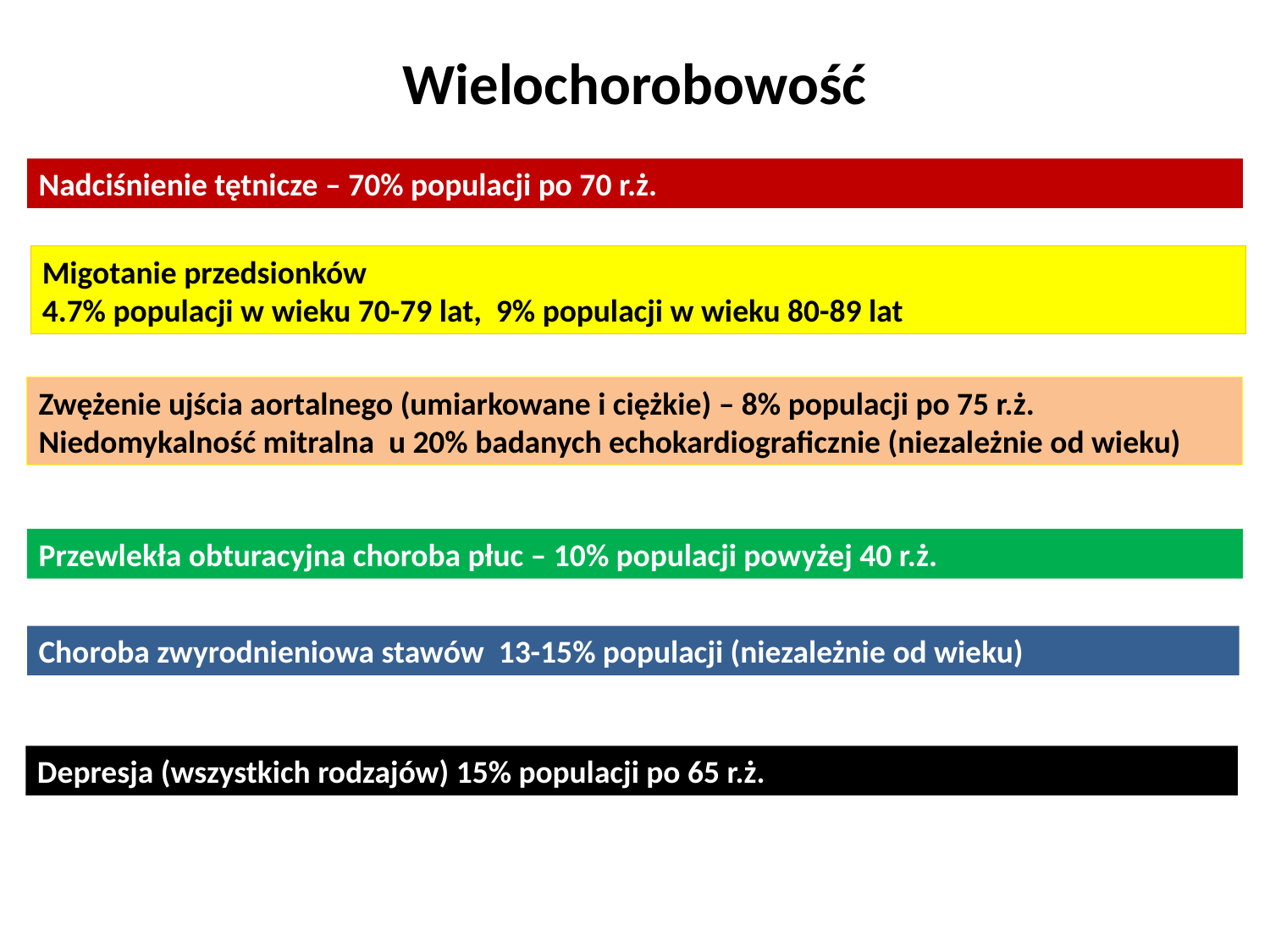

Wielochorobowość
Nadciśnienie tętnicze – 70% populacji po 70 r.ż.
Migotanie przedsionków
4.7% populacji w wieku 70-79 lat,  9% populacji w wieku 80-89 lat
Zwężenie ujścia aortalnego (umiarkowane i ciężkie) – 8% populacji po 75 r.ż.
Niedomykalność mitralna  u 20% badanych echokardiograficznie (niezależnie od wieku)
Przewlekła obturacyjna choroba płuc – 10% populacji powyżej 40 r.ż.
Choroba zwyrodnieniowa stawów  13-15% populacji (niezależnie od wieku)
Depresja (wszystkich rodzajów) 15% populacji po 65 r.ż.